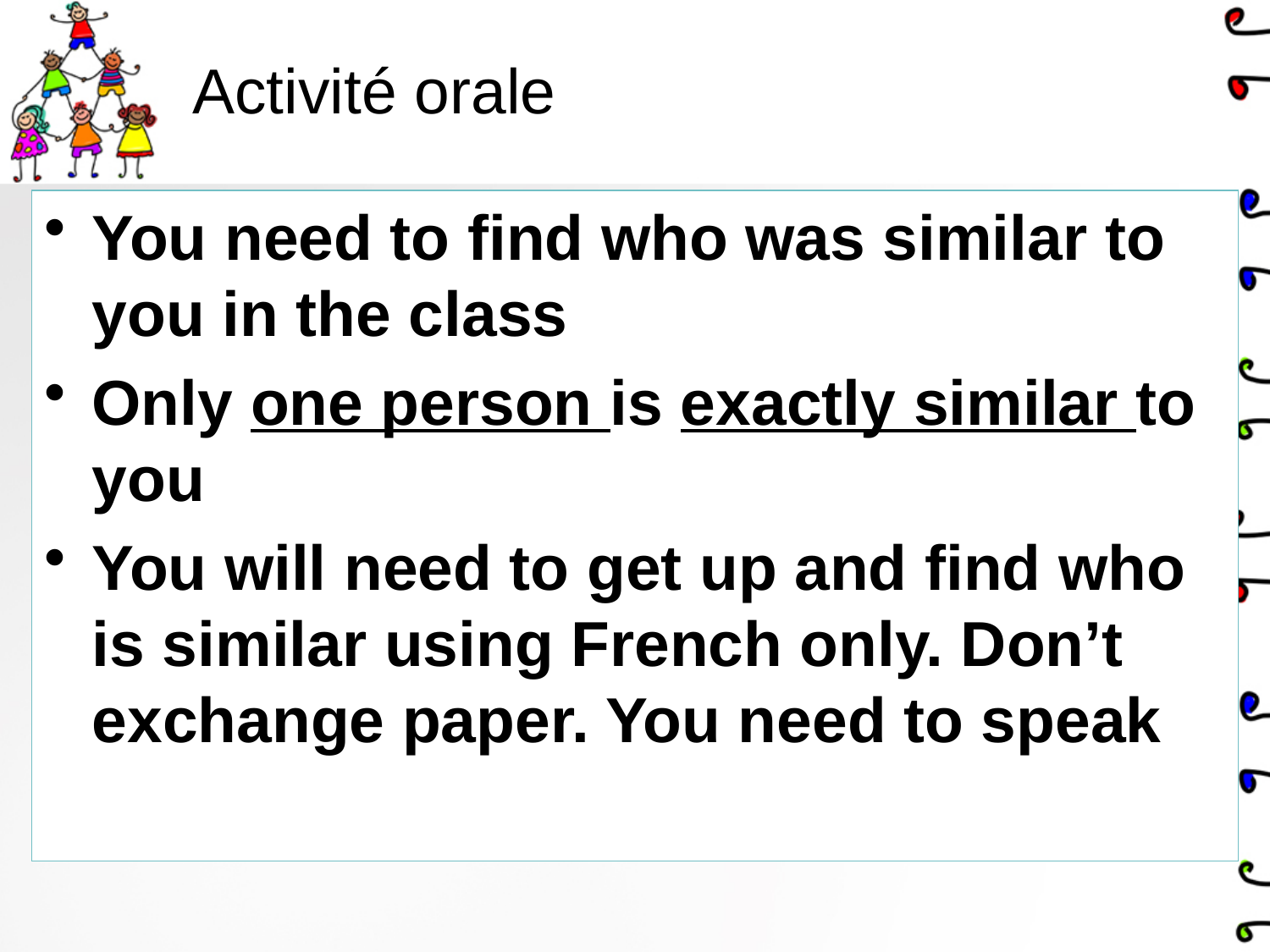

# Activité orale
You need to find who was similar to you in the class
Only one person is exactly similar to you
You will need to get up and find who is similar using French only. Don’t exchange paper. You need to speak